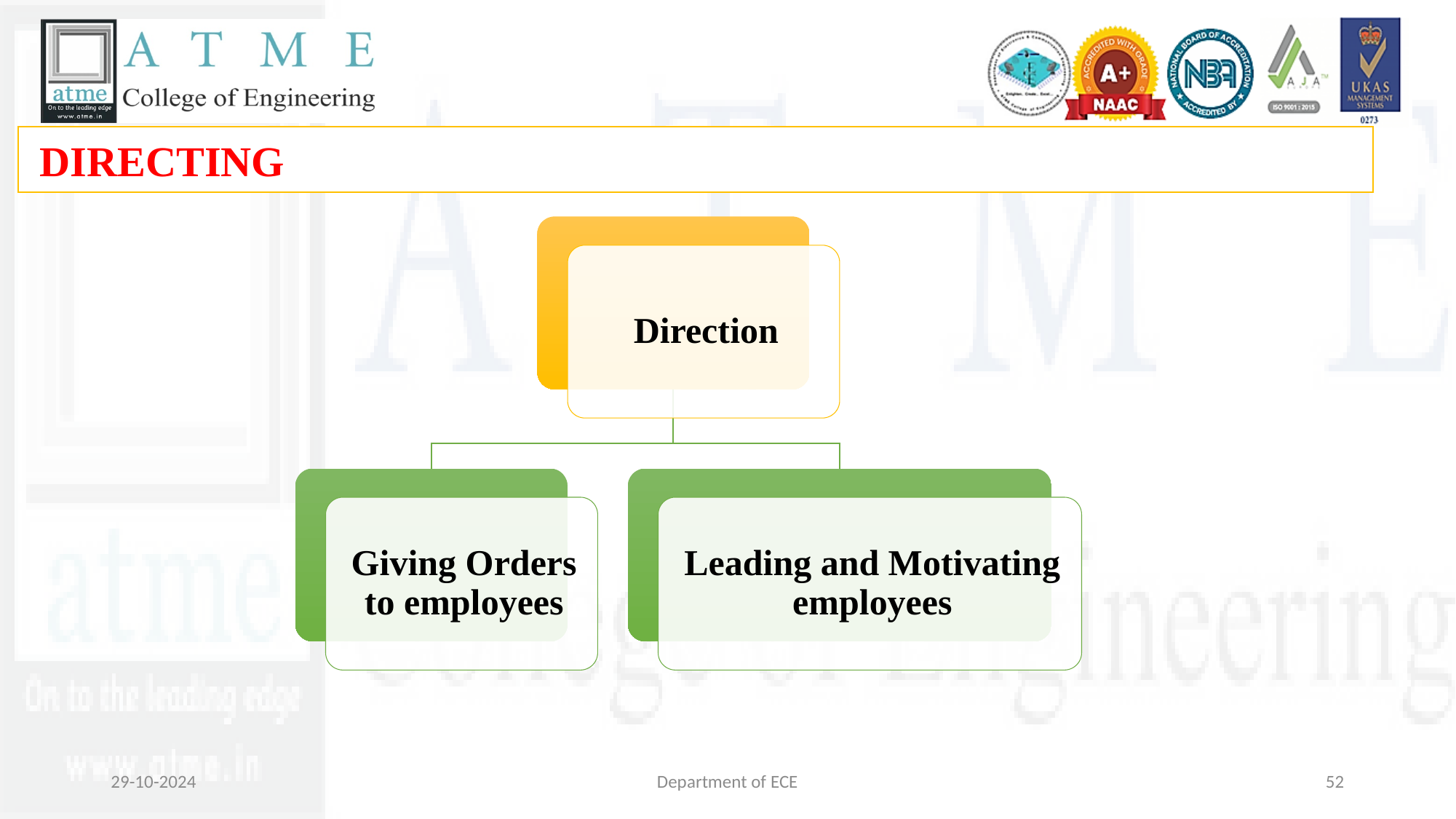

DIRECTING

Direction
Giving Orders to employees
Leading and Motivating employees
29-10-2024
Department of ECE
52